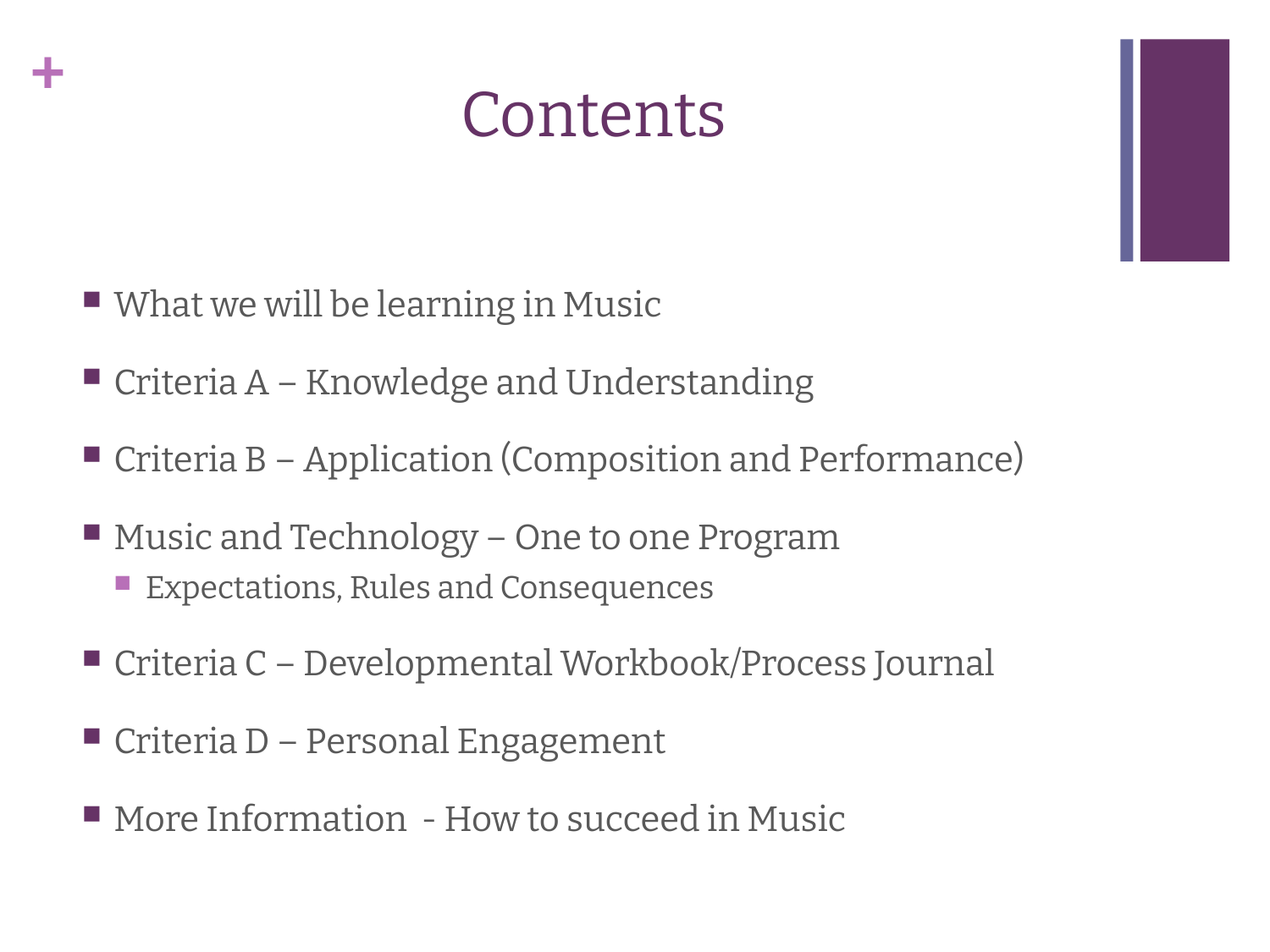

# Contents
What we will be learning in Music
Criteria A – Knowledge and Understanding
Criteria B – Application (Composition and Performance)
Music and Technology – One to one Program
Expectations, Rules and Consequences
Criteria C – Developmental Workbook/Process Journal
Criteria D – Personal Engagement
More Information  - How to succeed in Music